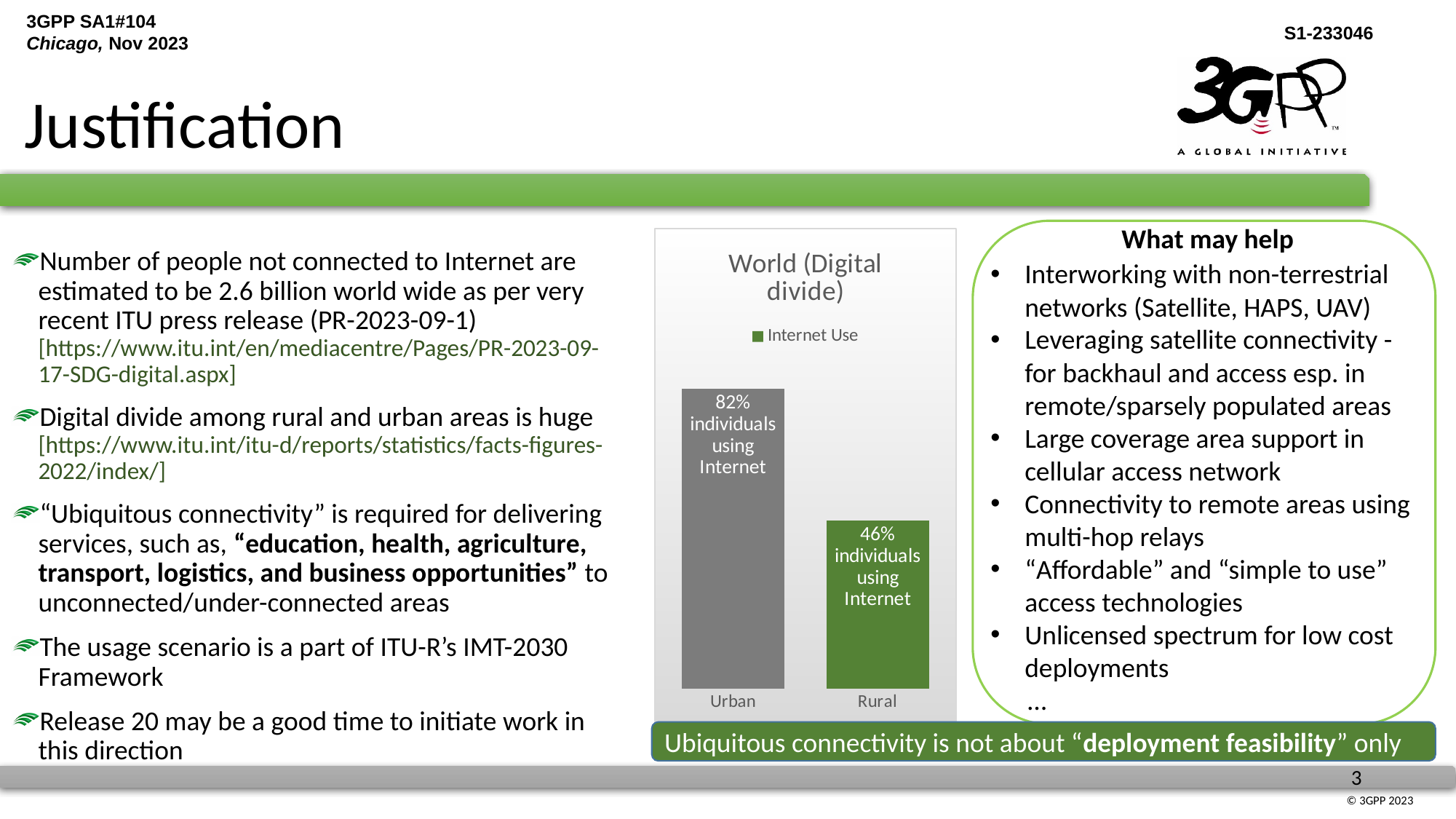

# Justification

Number of people not connected to Internet are estimated to be 2.6 billion world wide as per very recent ITU press release (PR-2023-09-1) [https://www.itu.int/en/mediacentre/Pages/PR-2023-09-17-SDG-digital.aspx]
Digital divide among rural and urban areas is huge [https://www.itu.int/itu-d/reports/statistics/facts-figures-2022/index/]
“Ubiquitous connectivity” is required for delivering services, such as, “education, health, agriculture, transport, logistics, and business opportunities” to unconnected/under-connected areas
The usage scenario is a part of ITU-R’s IMT-2030 Framework
Release 20 may be a good time to initiate work in this direction

What may help

### Chart: World (Digital divide)

| Category | Internet Use |
|---|---|
| Urban | 0.82 |
| Rural | 0.46 |
Interworking with non-terrestrial networks (Satellite, HAPS, UAV)
Leveraging satellite connectivity - for backhaul and access esp. in remote/sparsely populated areas
Large coverage area support in cellular access network
Connectivity to remote areas using multi-hop relays
“Affordable” and “simple to use” access technologies
Unlicensed spectrum for low cost deployments
      …
Ubiquitous connectivity is not about “deployment feasibility” only